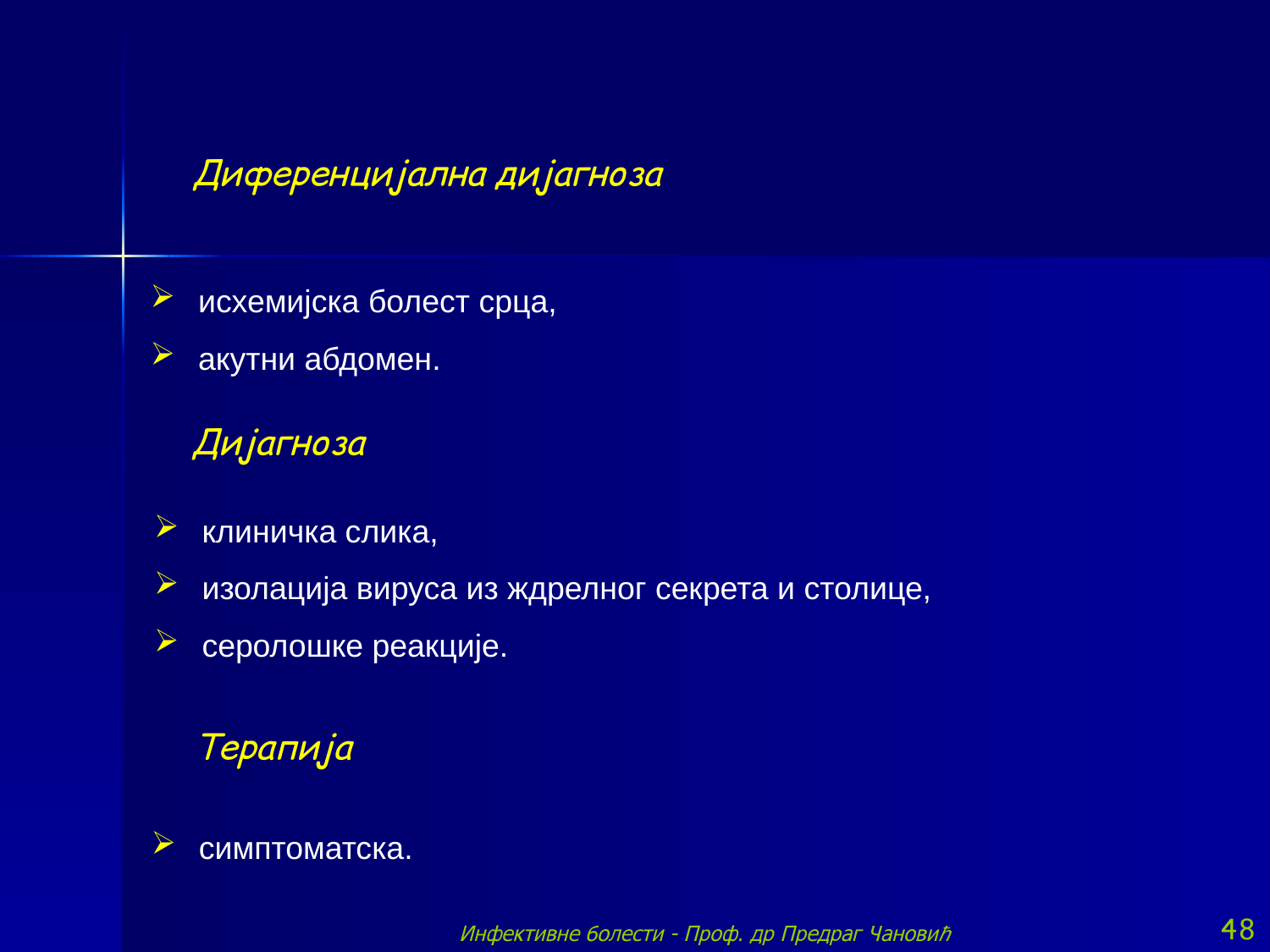

Диференцијална дијагноза
  исхемијска болест срца,
  акутни абдомен.
Дијагноза
  клиничка слика,
  изолација вируса из ждрелног секрета и столице,
  серолошке реакције.
Терапија
  симптоматска.
Инфективне болести - Проф. др Предраг Чановић
48